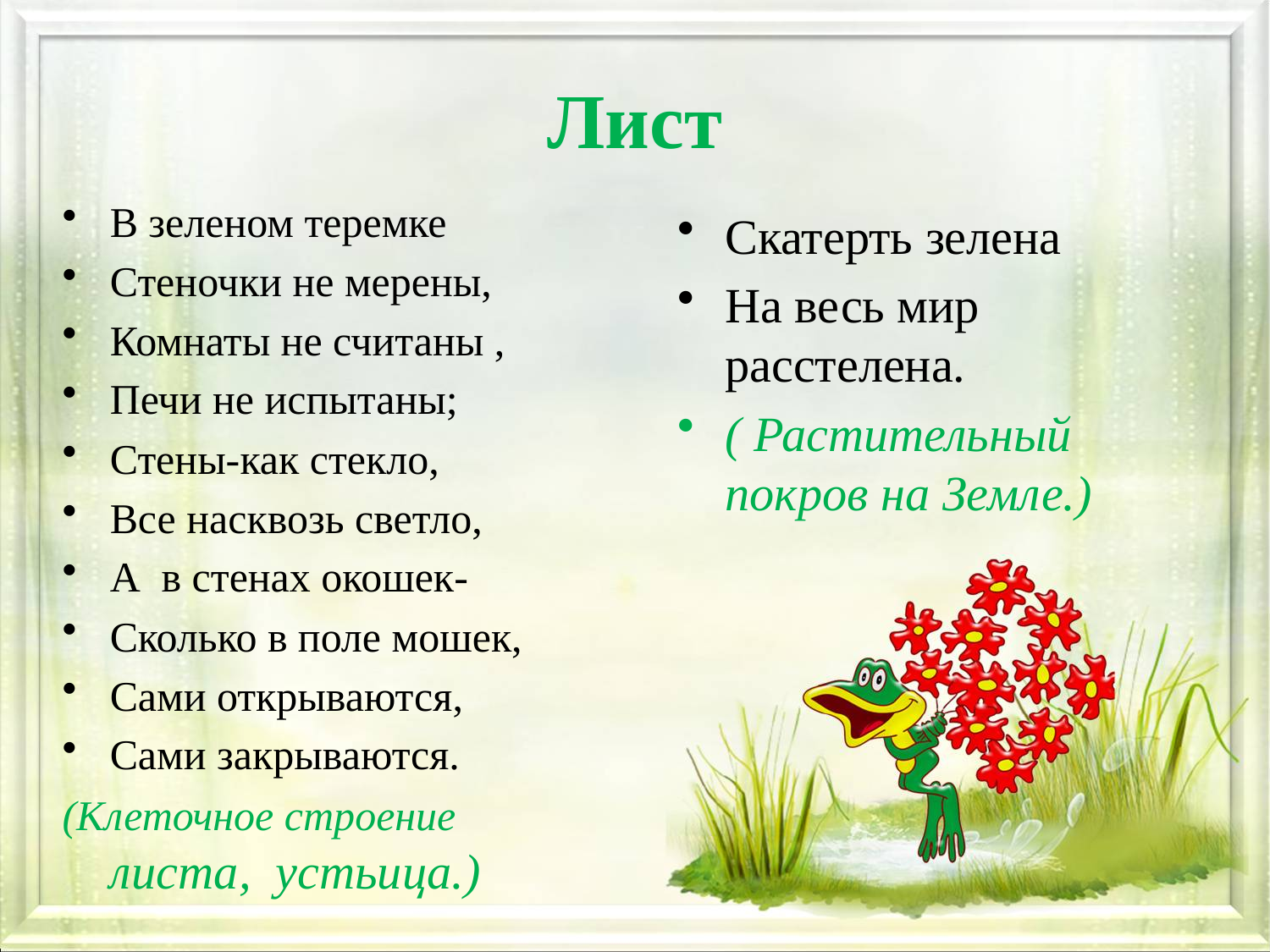

# Лист
В зеленом теремке
Стеночки не мерены,
Комнаты не считаны ,
Печи не испытаны;
Стены-как стекло,
Все насквозь светло,
А  в стенах окошек-
Сколько в поле мошек,
Сами открываются,
Сами закрываются.
(Клеточное строение листа,  устьица.)

Скатерть зелена
На весь мир расстелена.
( Растительный покров на Земле.)